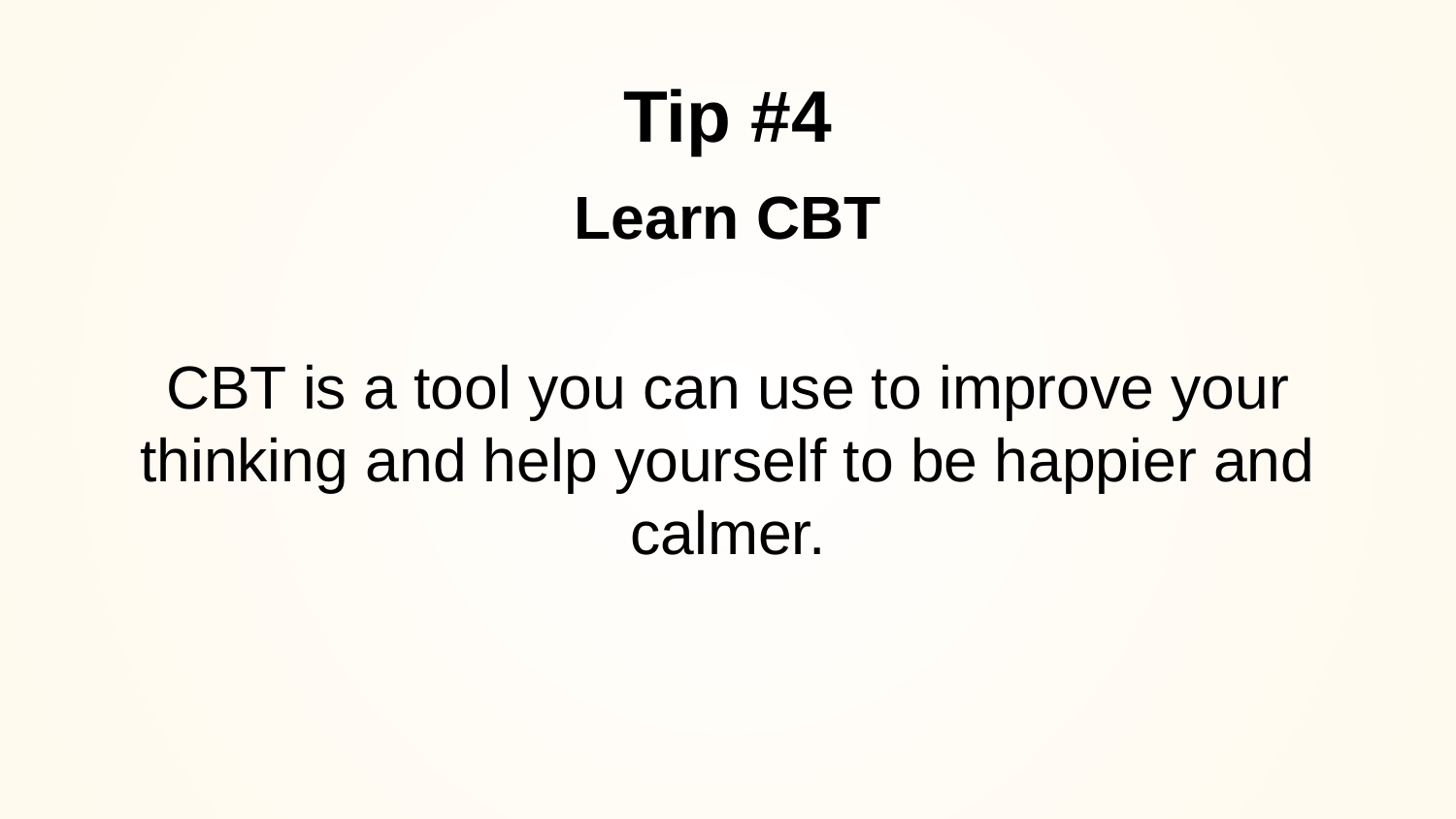

# Tip #4

Learn CBT

CBT is a tool you can use to improve your thinking and help yourself to be happier and calmer.